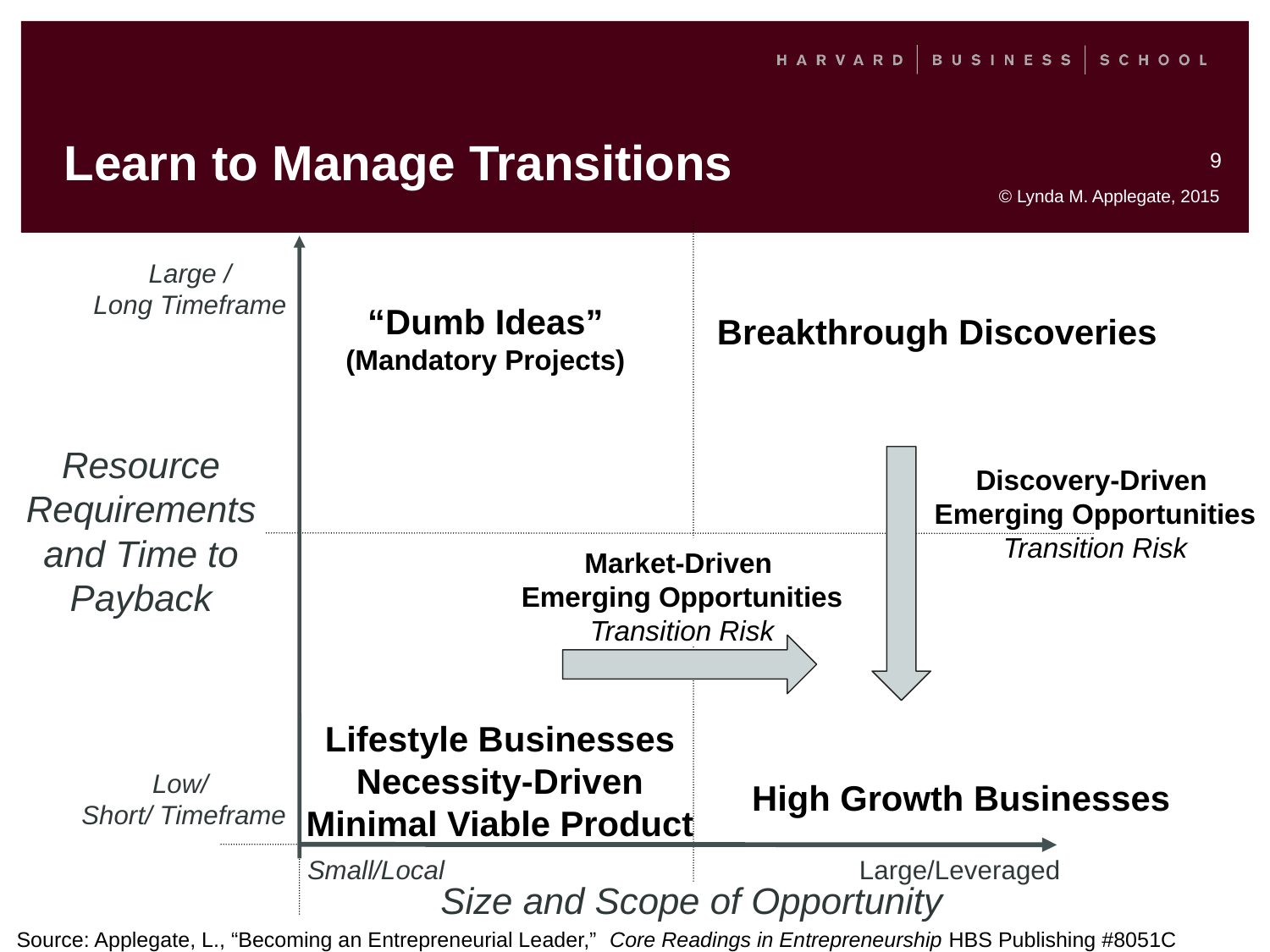

# Learn to Manage Transitions
9

Large /
Long Timeframe
“Dumb Ideas”
(Mandatory Projects)

Breakthrough Discoveries

Resource Requirements and Time to Payback

Discovery-Driven
Emerging Opportunities
Transition Risk

Market-Driven
Emerging Opportunities
Transition Risk

Lifestyle Businesses
Necessity-Driven
Minimal Viable Product
High Growth Businesses

Low/
Short/ Timeframe

Small/Local
Large/Leveraged
Size and Scope of Opportunity
Source: Applegate, L., “Becoming an Entrepreneurial Leader,”  Core Readings in Entrepreneurship HBS Publishing #8051C